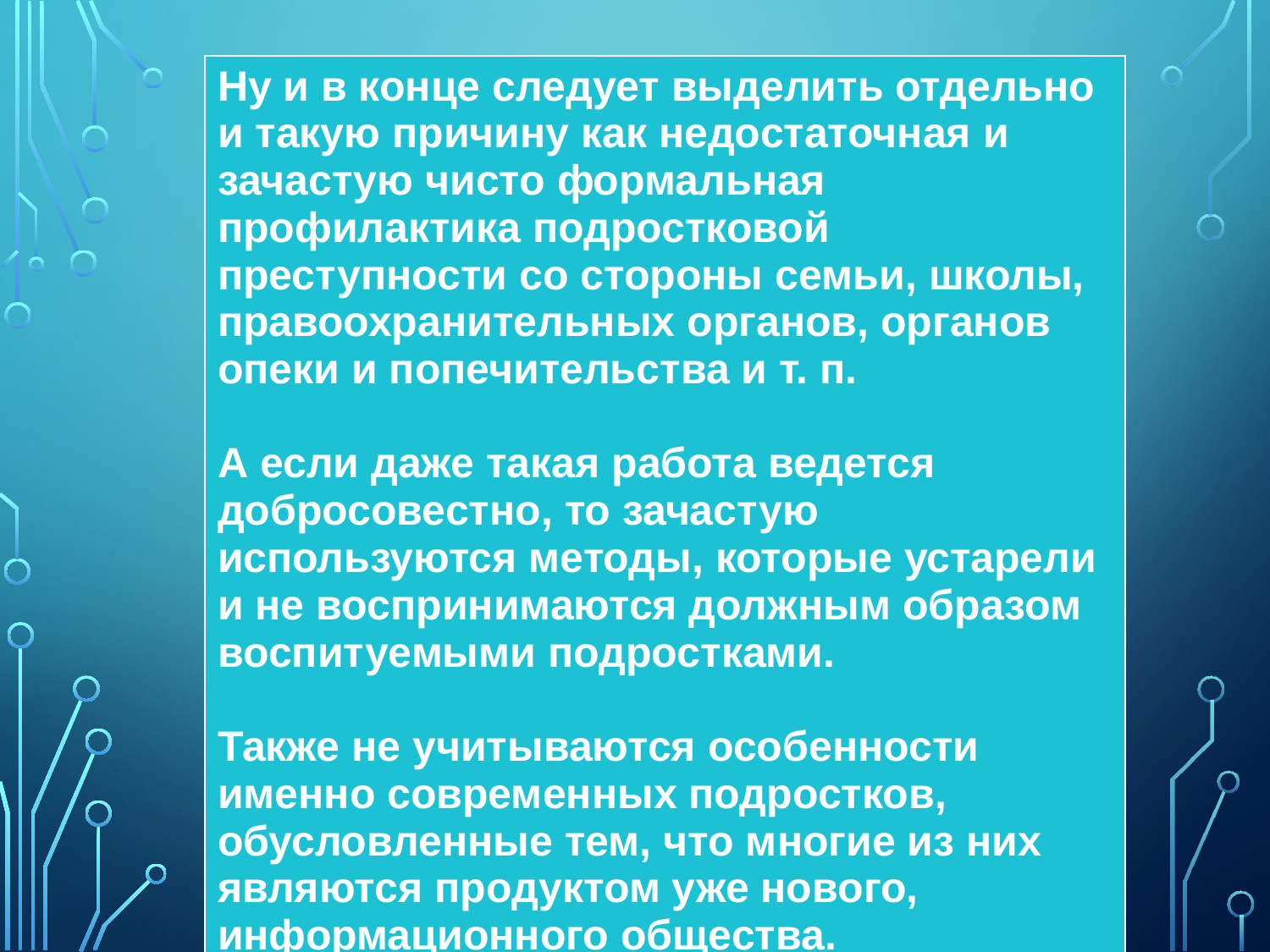

| Ну и в конце следует выделить отдельно и такую причину как недостаточная и зачастую чисто формальная профилактика подростковой преступности со стороны семьи, школы, правоохранительных органов, органов опеки и попечительства и т. п. А если даже такая работа ведется добросовестно, то зачастую используются методы, которые устарели и не воспринимаются должным образом воспитуемыми подростками. Также не учитываются особенности именно современных подростков, обусловленные тем, что многие из них являются продуктом уже нового, информационного общества. |
| --- |